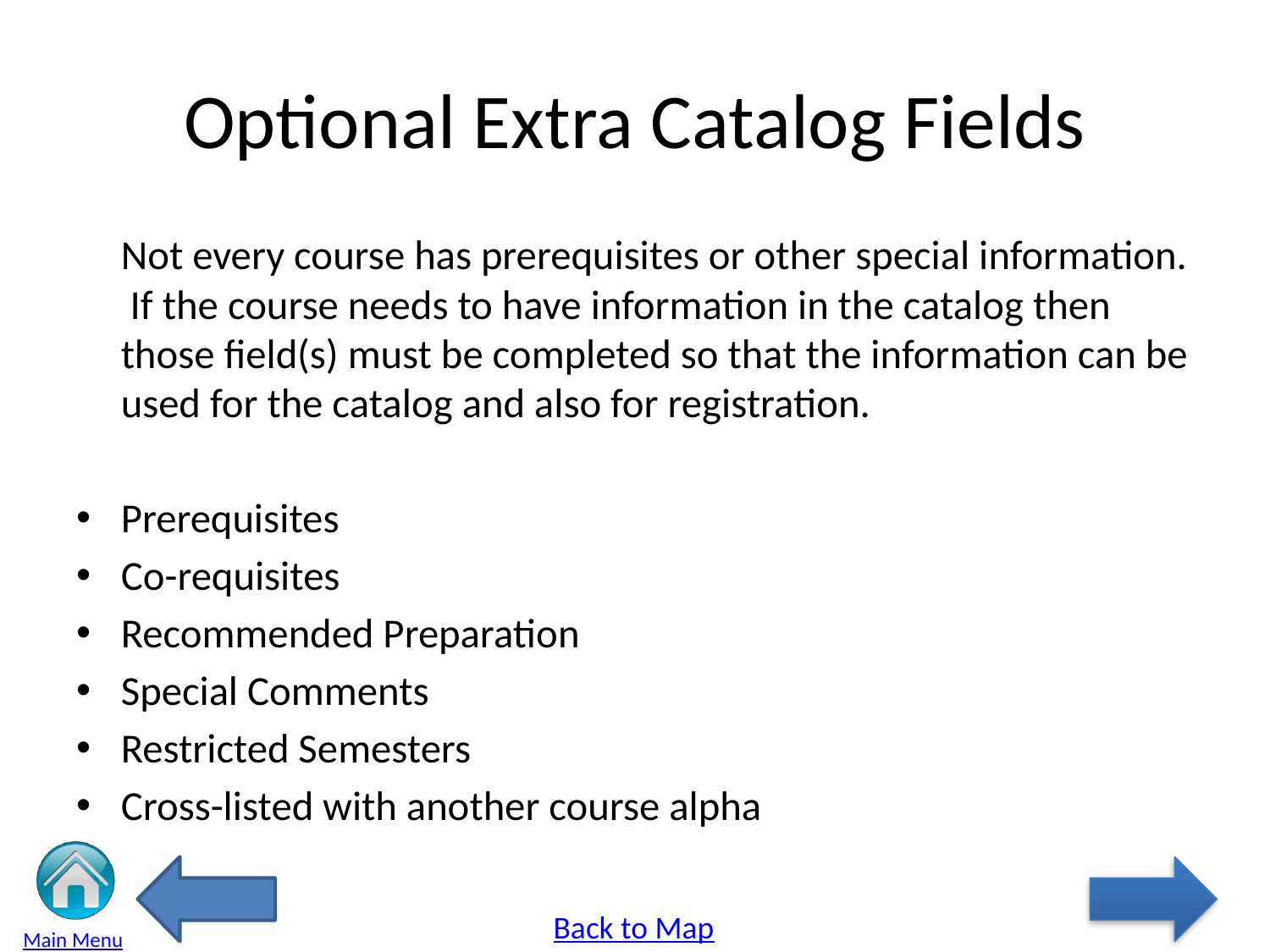

# Optional Extra Catalog Fields
	Not every course has prerequisites or other special information.  If the course needs to have information in the catalog then those field(s) must be completed so that the information can be used for the catalog and also for registration.

Prerequisites
Co-requisites
Recommended Preparation
Special Comments
Restricted Semesters
Cross-listed with another course alpha

Back to Map